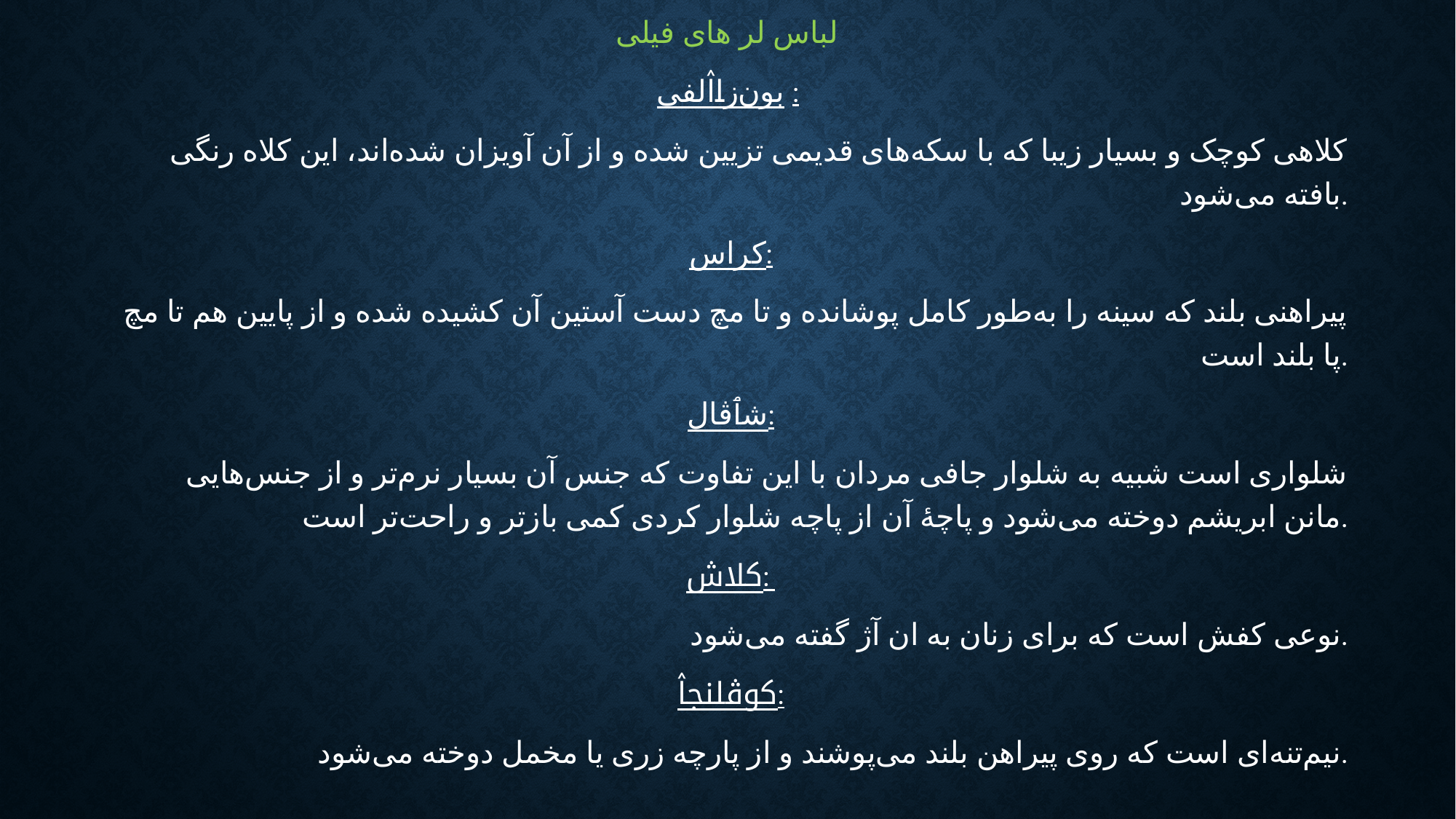

لباس لر های فیلی
بون زاٛلفی:
کلاهی کوچک و بسیار زیبا که با سکه‌های قدیمی تزیین شده و از آن آویزان شده‌اند، این کلاه رنگی بافته می‌شود.
کراس:
 پیراهنی بلند که سینه را به‌طور کامل پوشانده و تا مچ دست آستین آن کشیده شده و از پایین هم تا مچ پا بلند است.
شٱڤال:
 شلواری است شبیه به شلوار جافی مردان با این تفاوت که جنس آن بسیار نرم‌تر و از جنس‌هایی مانن ابریشم دوخته می‌شود و پاچهٔ آن از پاچه شلوار کردی کمی بازتر و راحت‌تر است.
کلاش:
نوعی کفش است که برای زنان به ان آژ گفته می‌شود.
کوڤلنجاٛ:
نیم‌تنه‌ای است که روی پیراهن بلند می‌پوشند و از پارچه زری یا مخمل دوخته می‌شود.